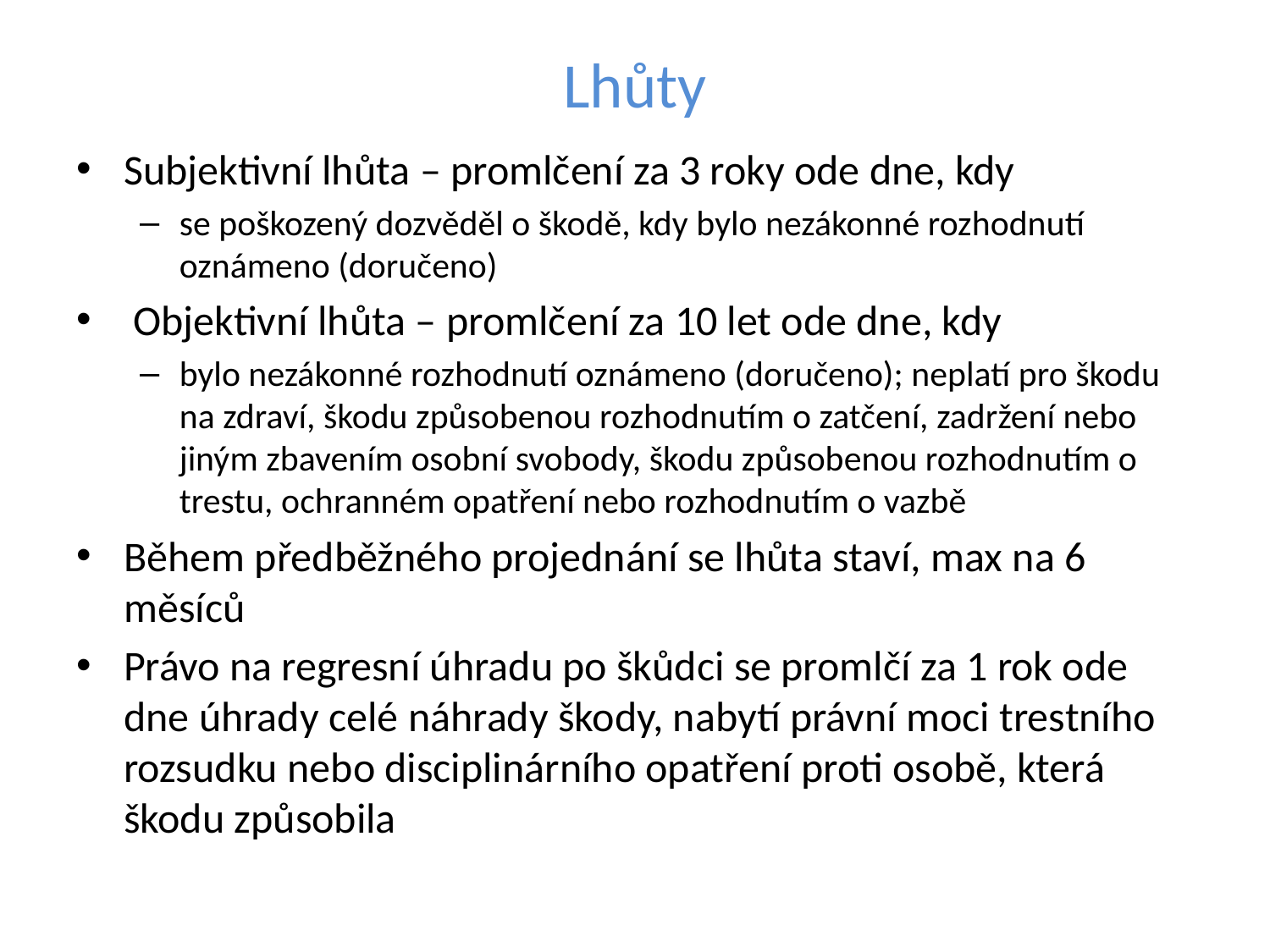

# Lhůty
Subjektivní lhůta – promlčení za 3 roky ode dne, kdy
se poškozený dozvěděl o škodě, kdy bylo nezákonné rozhodnutí oznámeno (doručeno)
 Objektivní lhůta – promlčení za 10 let ode dne, kdy
bylo nezákonné rozhodnutí oznámeno (doručeno); neplatí pro škodu na zdraví, škodu způsobenou rozhodnutím o zatčení, zadržení nebo jiným zbavením osobní svobody, škodu způsobenou rozhodnutím o trestu, ochranném opatření nebo rozhodnutím o vazbě
Během předběžného projednání se lhůta staví, max na 6 měsíců
Právo na regresní úhradu po škůdci se promlčí za 1 rok ode dne úhrady celé náhrady škody, nabytí právní moci trestního rozsudku nebo disciplinárního opatření proti osobě, která škodu způsobila